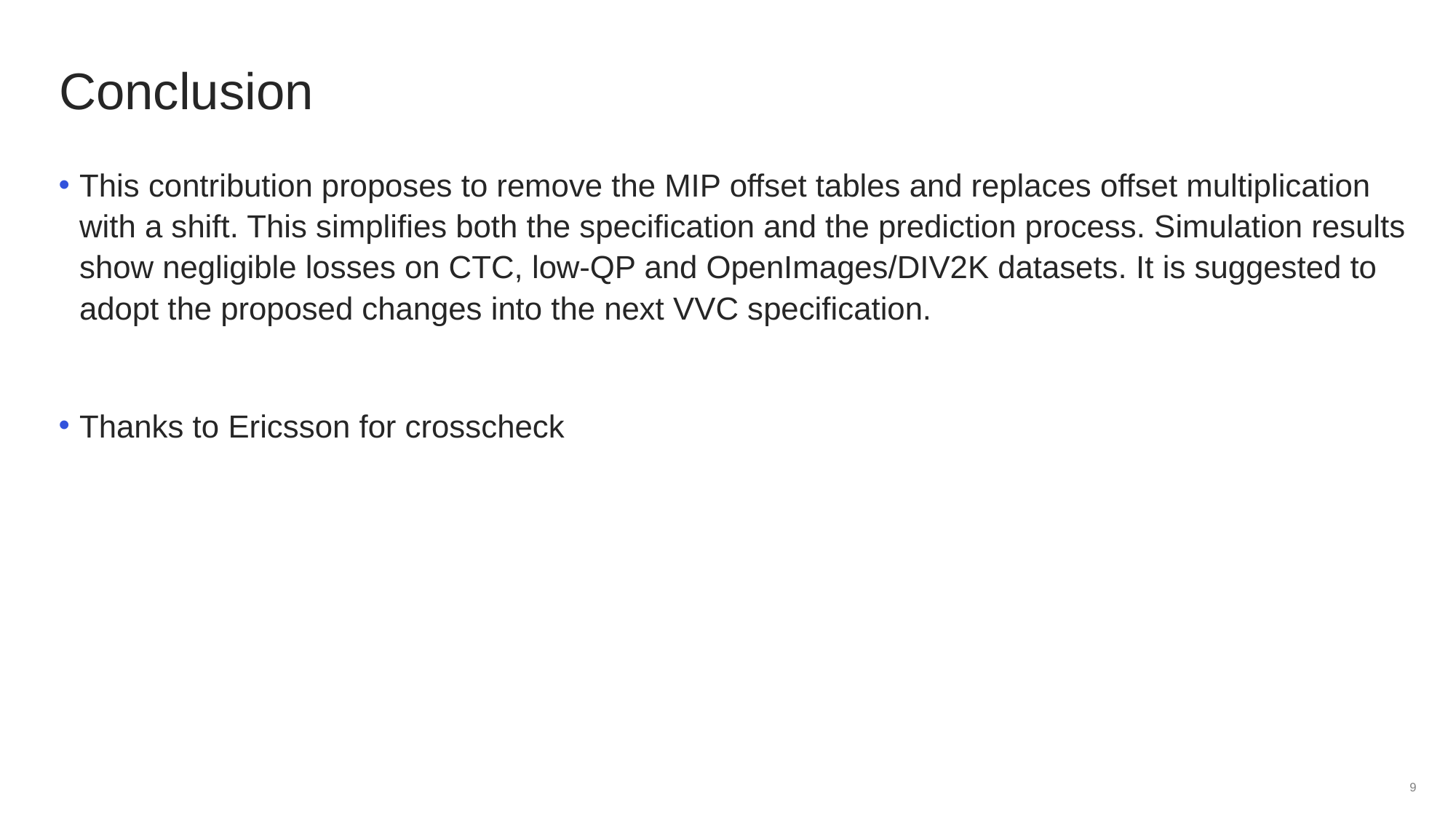

# Conclusion
This contribution proposes to remove the MIP offset tables and replaces offset multiplication with a shift. This simplifies both the specification and the prediction process. Simulation results show negligible losses on CTC, low-QP and OpenImages/DIV2K datasets. It is suggested to adopt the proposed changes into the next VVC specification.

Thanks to Ericsson for crosscheck